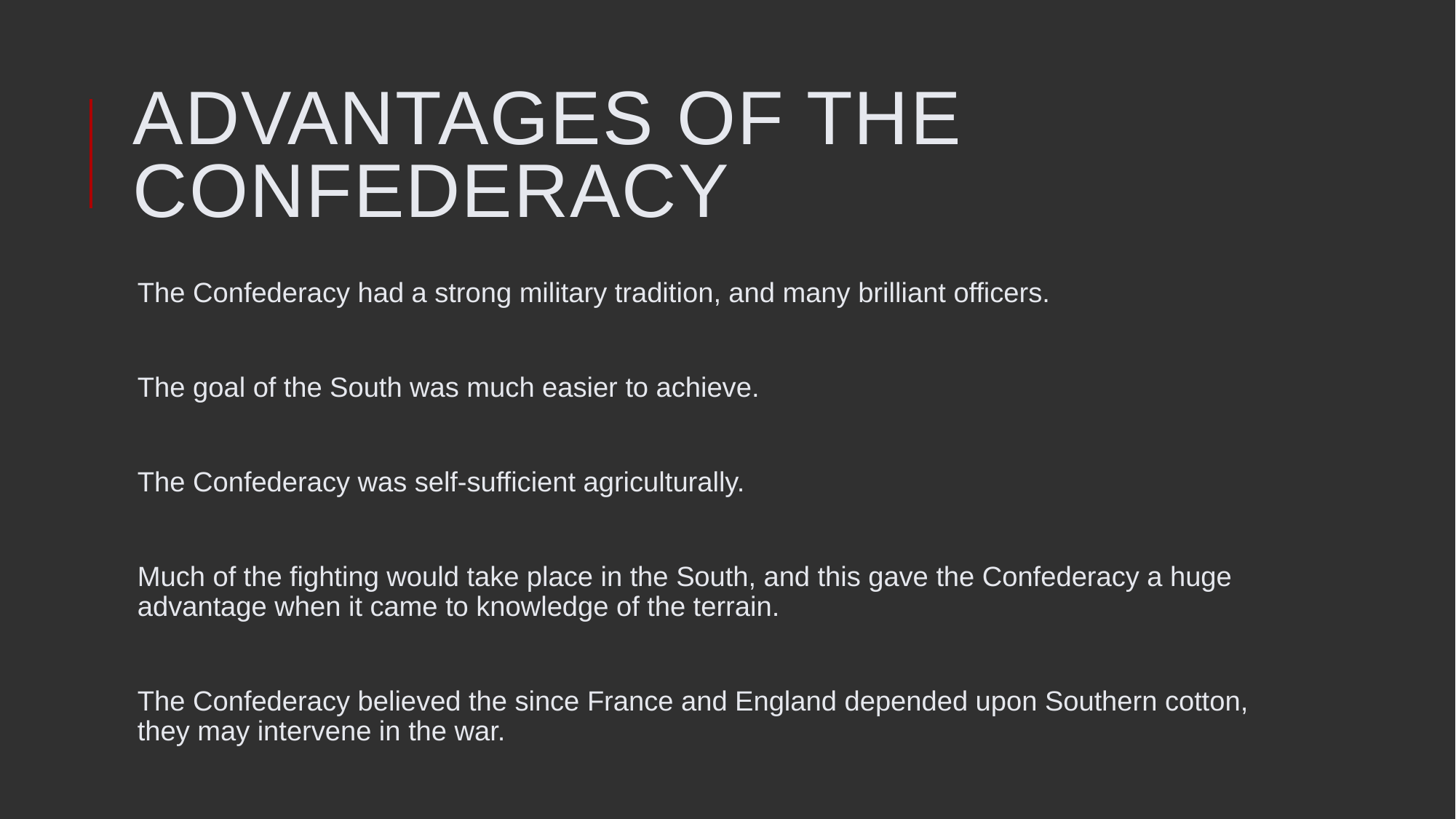

# Advantages of the confederacy
The Confederacy had a strong military tradition, and many brilliant officers.

The goal of the South was much easier to achieve.

The Confederacy was self-sufficient agriculturally.

Much of the fighting would take place in the South, and this gave the Confederacy a huge advantage when it came to knowledge of the terrain.

The Confederacy believed the since France and England depended upon Southern cotton, they may intervene in the war.